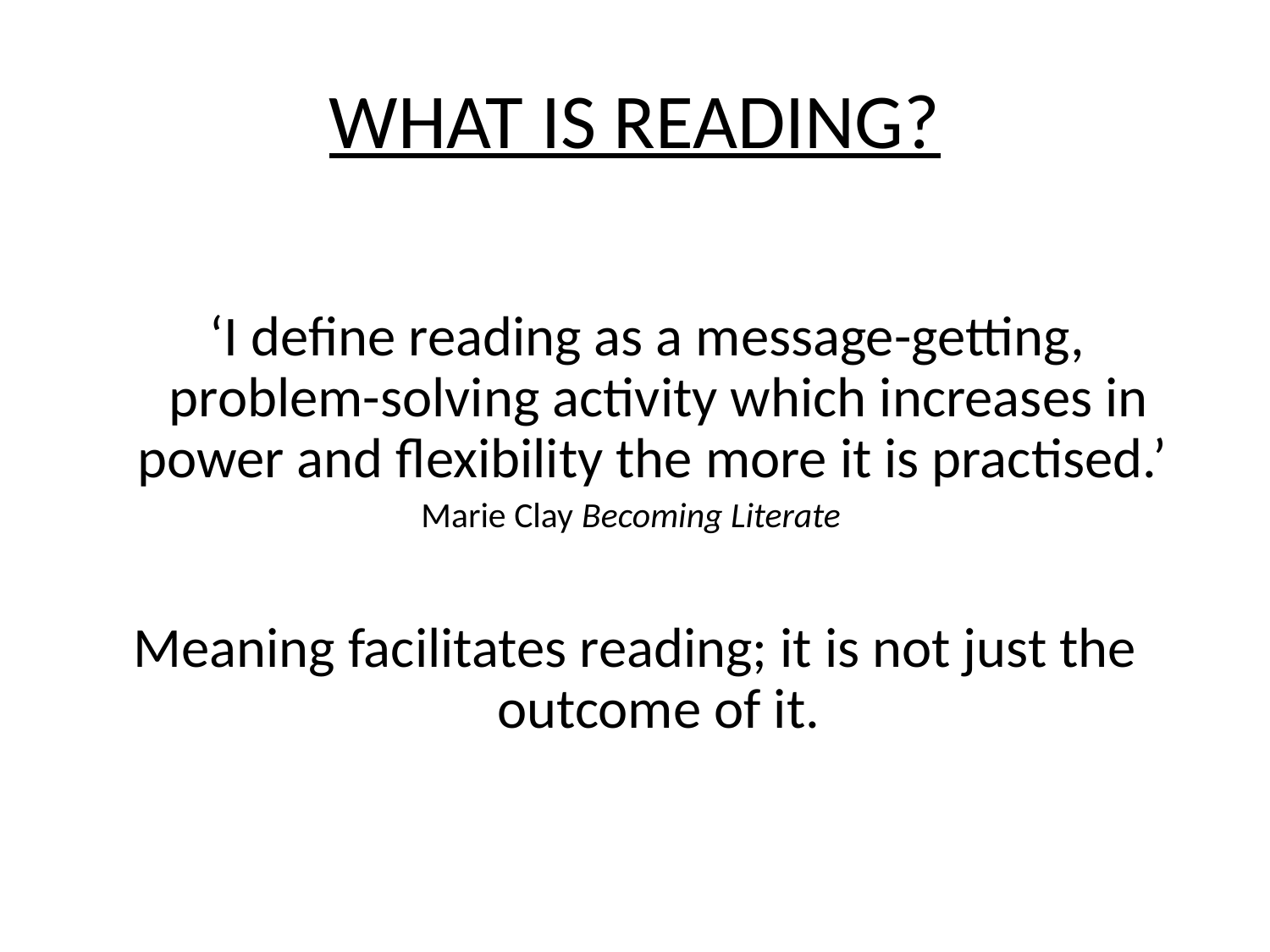

# WHAT IS READING?

  ‘I define reading as a message-getting, problem-solving activity which increases in power and flexibility the more it is practised.’
Marie Clay Becoming Literate

Meaning facilitates reading; it is not just the outcome of it.